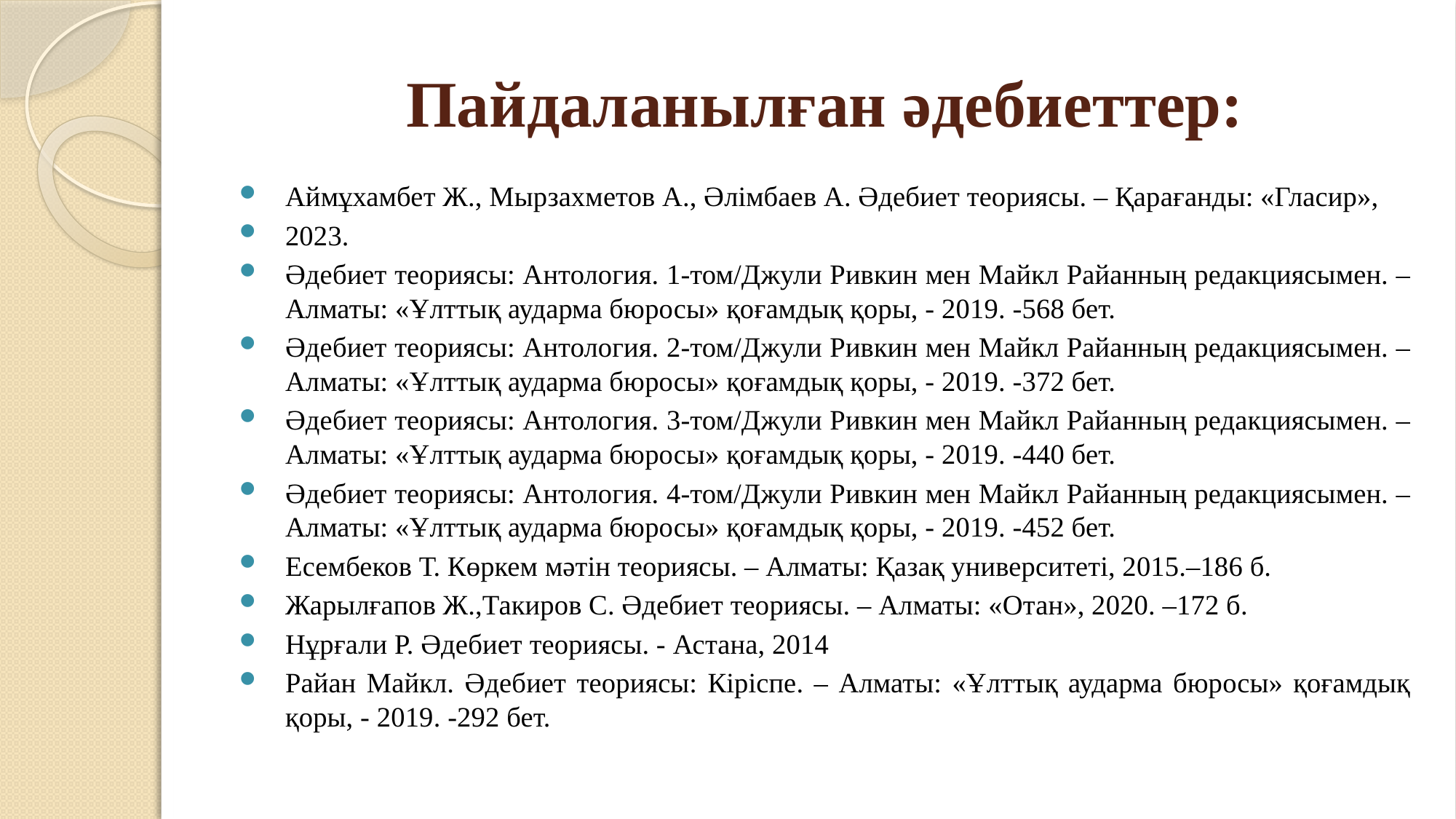

# Пайдаланылған әдебиеттер:
Аймұхамбет Ж., Мырзахметов А., Әлімбаев А. Әдебиет теориясы. – Қарағанды: «Гласир»,
2023.
Әдебиет теориясы: Антология. 1-том/Джули Ривкин мен Майкл Райанның редакциясымен. – Алматы: «Ұлттық аударма бюросы» қоғамдық қоры, - 2019. -568 бет.
Әдебиет теориясы: Антология. 2-том/Джули Ривкин мен Майкл Райанның редакциясымен. – Алматы: «Ұлттық аударма бюросы» қоғамдық қоры, - 2019. -372 бет.
Әдебиет теориясы: Антология. 3-том/Джули Ривкин мен Майкл Райанның редакциясымен. – Алматы: «Ұлттық аударма бюросы» қоғамдық қоры, - 2019. -440 бет.
Әдебиет теориясы: Антология. 4-том/Джули Ривкин мен Майкл Райанның редакциясымен. – Алматы: «Ұлттық аударма бюросы» қоғамдық қоры, - 2019. -452 бет.
Есембеков Т. Көркем мәтін теориясы. – Алматы: Қазақ университеті, 2015.–186 б.
Жарылғапов Ж.,Такиров С. Әдебиет теориясы. – Алматы: «Отан», 2020. –172 б.
Нұрғали Р. Әдебиет теориясы. - Астана, 2014
Райан Майкл. Әдебиет теориясы: Кіріспе. – Алматы: «Ұлттық аударма бюросы» қоғамдық қоры, - 2019. -292 бет.